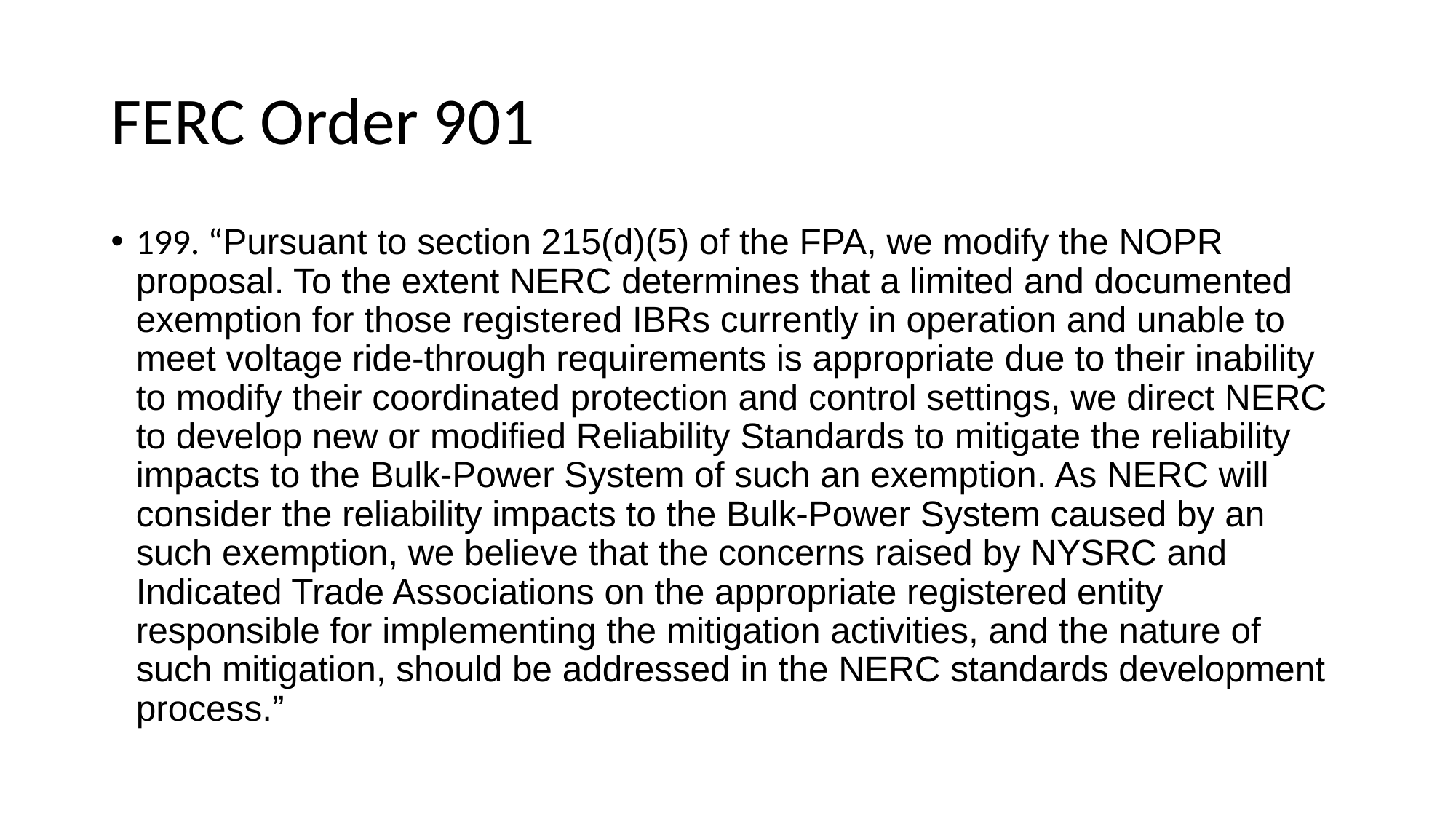

# FERC Order 901
199. “Pursuant to section 215(d)(5) of the FPA, we modify the NOPR proposal. To the extent NERC determines that a limited and documented exemption for those registered IBRs currently in operation and unable to meet voltage ride-through requirements is appropriate due to their inability to modify their coordinated protection and control settings, we direct NERC to develop new or modified Reliability Standards to mitigate the reliability impacts to the Bulk-Power System of such an exemption. As NERC will consider the reliability impacts to the Bulk-Power System caused by an such exemption, we believe that the concerns raised by NYSRC and Indicated Trade Associations on the appropriate registered entity responsible for implementing the mitigation activities, and the nature of such mitigation, should be addressed in the NERC standards development process.”